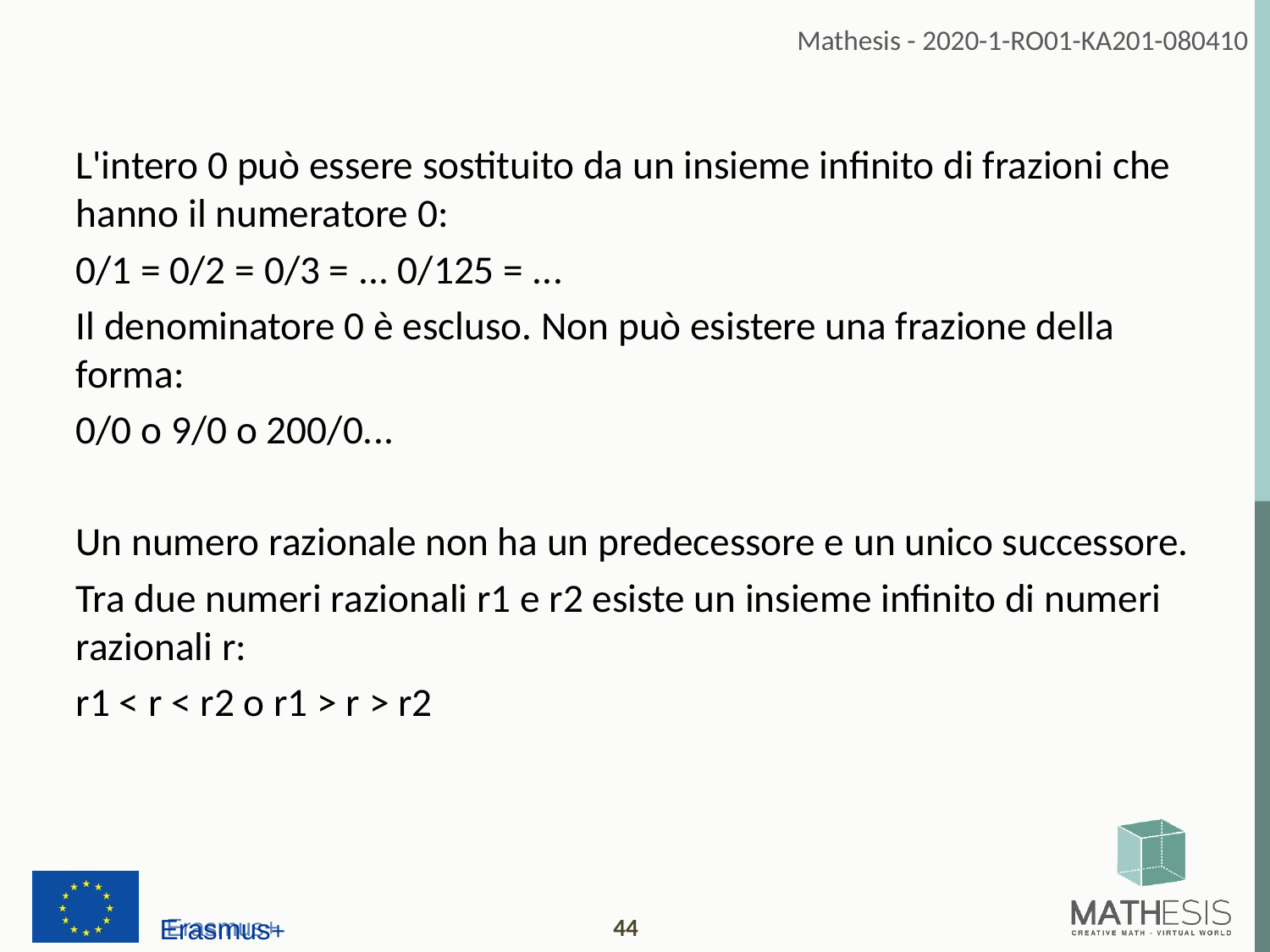

L'intero 0 può essere sostituito da un insieme infinito di frazioni che hanno il numeratore 0:
0/1 = 0/2 = 0/3 = ... 0/125 = ...
Il denominatore 0 è escluso. Non può esistere una frazione della forma:
0/0 o 9/0 o 200/0...

Un numero razionale non ha un predecessore e un unico successore.
Tra due numeri razionali r1 e r2 esiste un insieme infinito di numeri razionali r:
r1 < r < r2 o r1 > r > r2